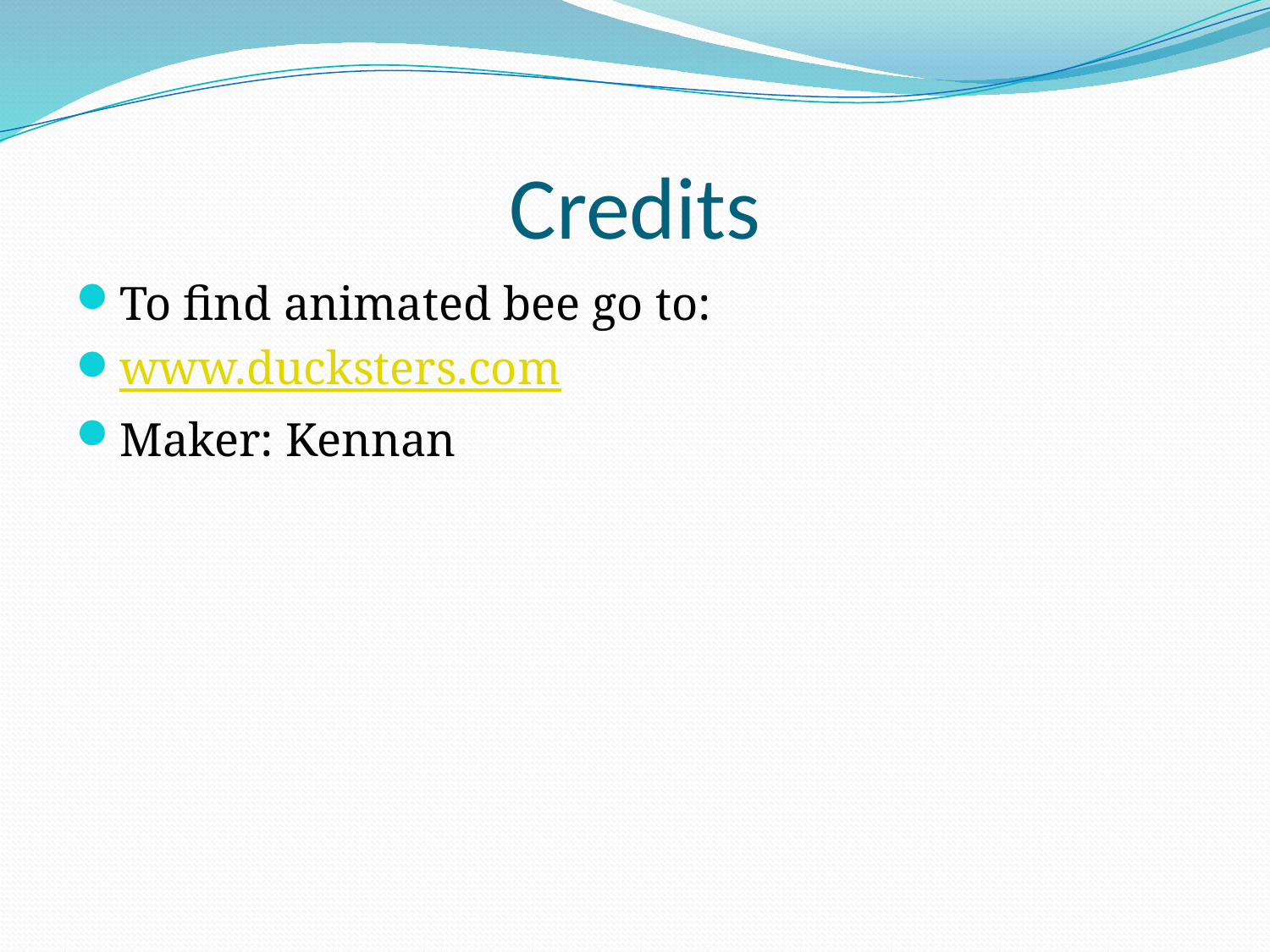

# Credits
To find animated bee go to:
www.ducksters.com
Maker: Kennan